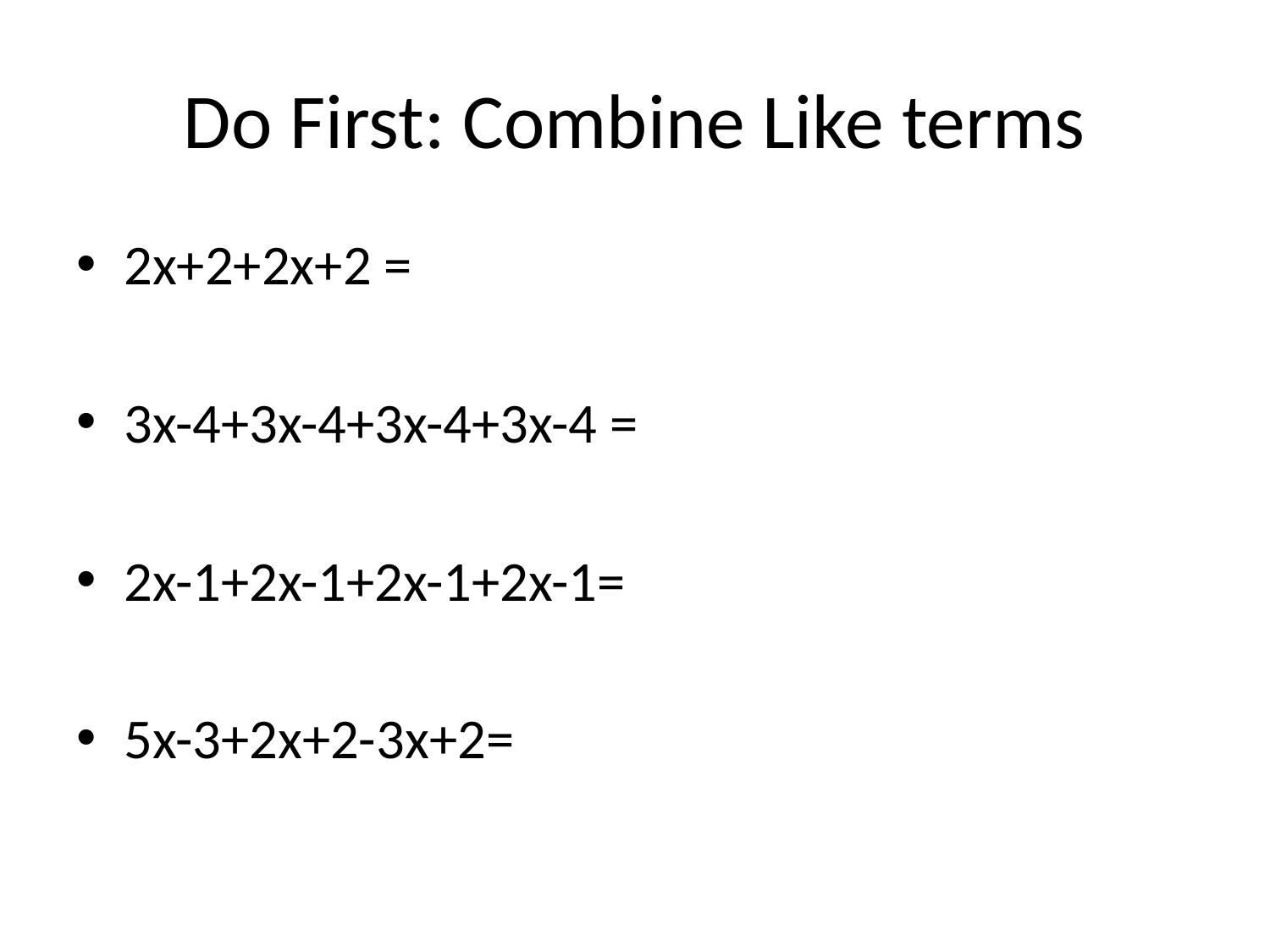

# Do First: Combine Like terms
2x+2+2x+2 =

3x-4+3x-4+3x-4+3x-4 =

2x-1+2x-1+2x-1+2x-1=

5x-3+2x+2-3x+2=